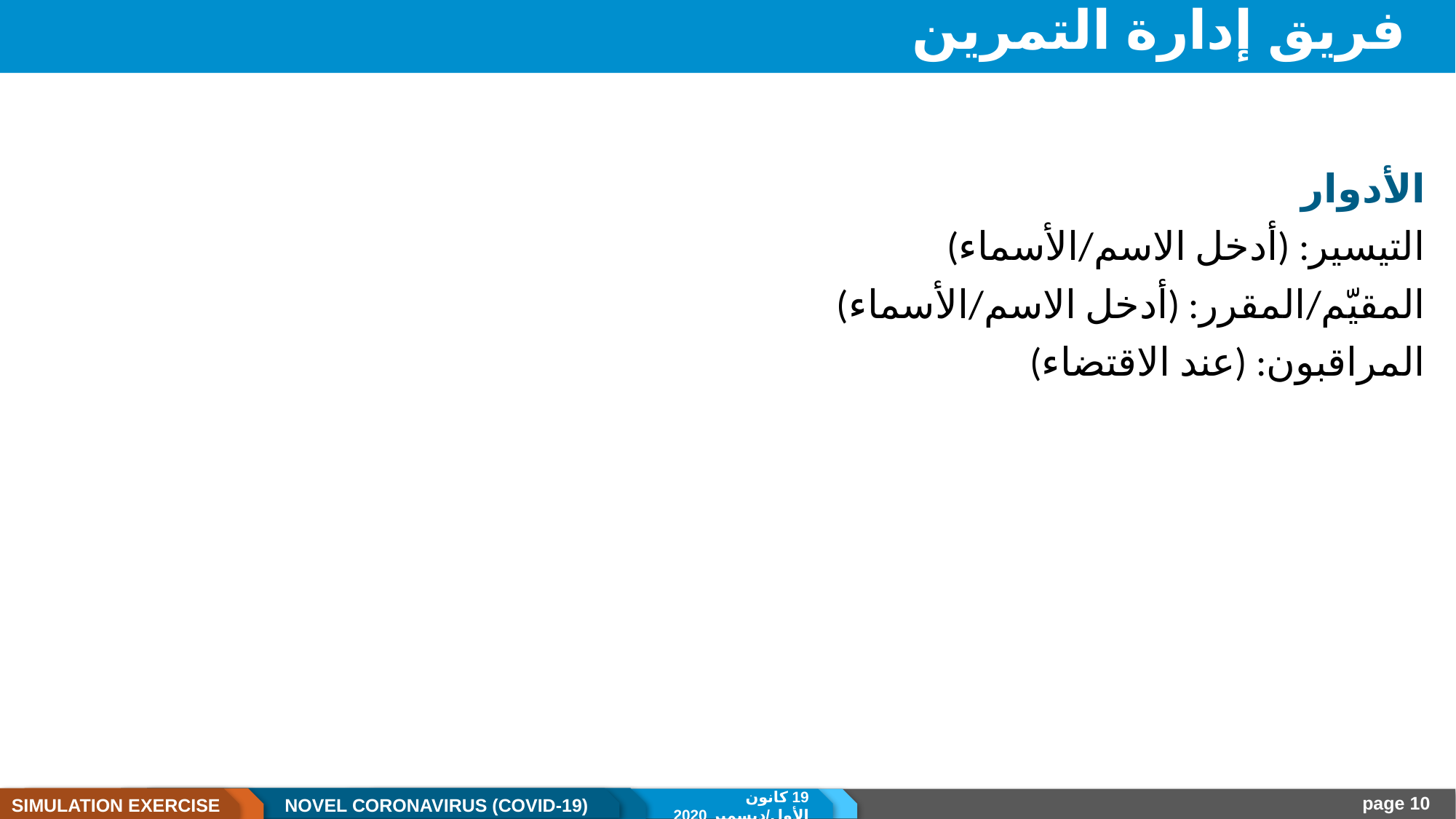

# فريق إدارة التمرين

الأدوار
التيسير: (أدخل الاسم/الأسماء)
المقيّم/المقرر: (أدخل الاسم/الأسماء)
المراقبون: (عند الاقتضاء)

19 كانون الأول/ديسمبر 2020